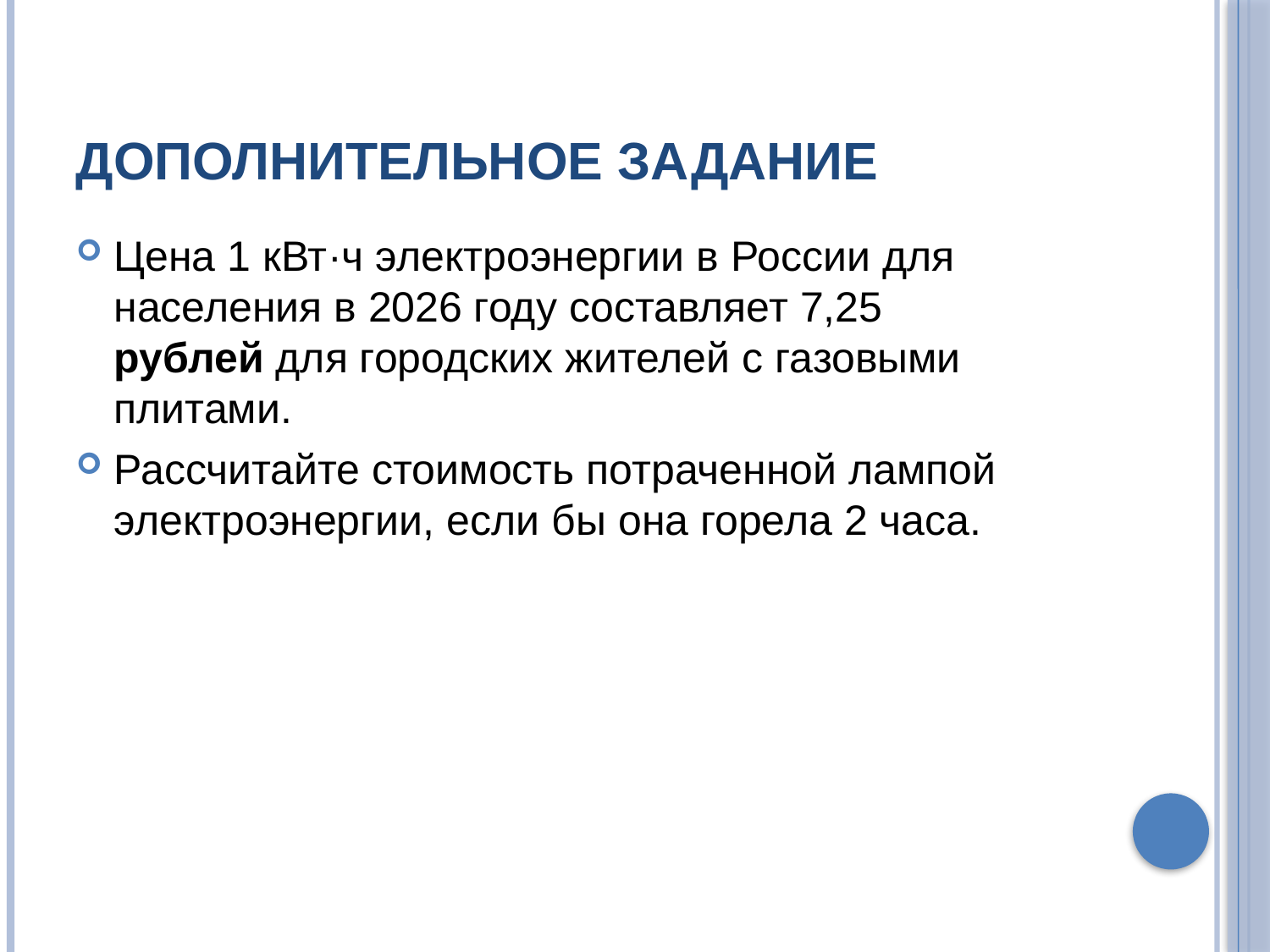

# Дополнительное задание
Цена 1 кВт·ч электроэнергии в России для населения в 2026 году составляет 7,25 рублей для городских жителей с газовыми плитами.
Рассчитайте стоимость потраченной лампой электроэнергии, если бы она горела 2 часа.